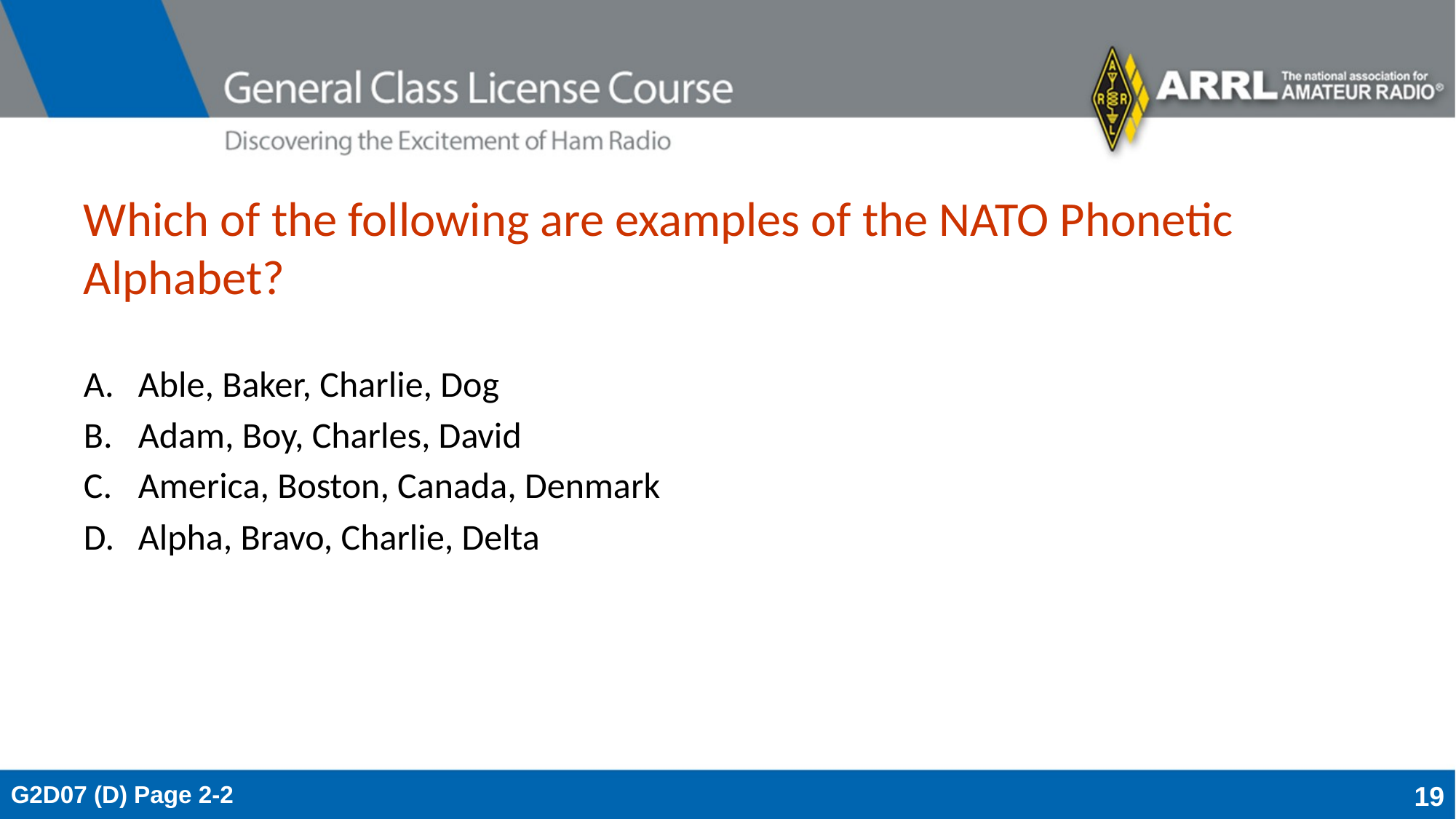

# Which of the following are examples of the NATO Phonetic Alphabet?
Able, Baker, Charlie, Dog
Adam, Boy, Charles, David
America, Boston, Canada, Denmark
Alpha, Bravo, Charlie, Delta
G2D07 (D) Page 2-2
19